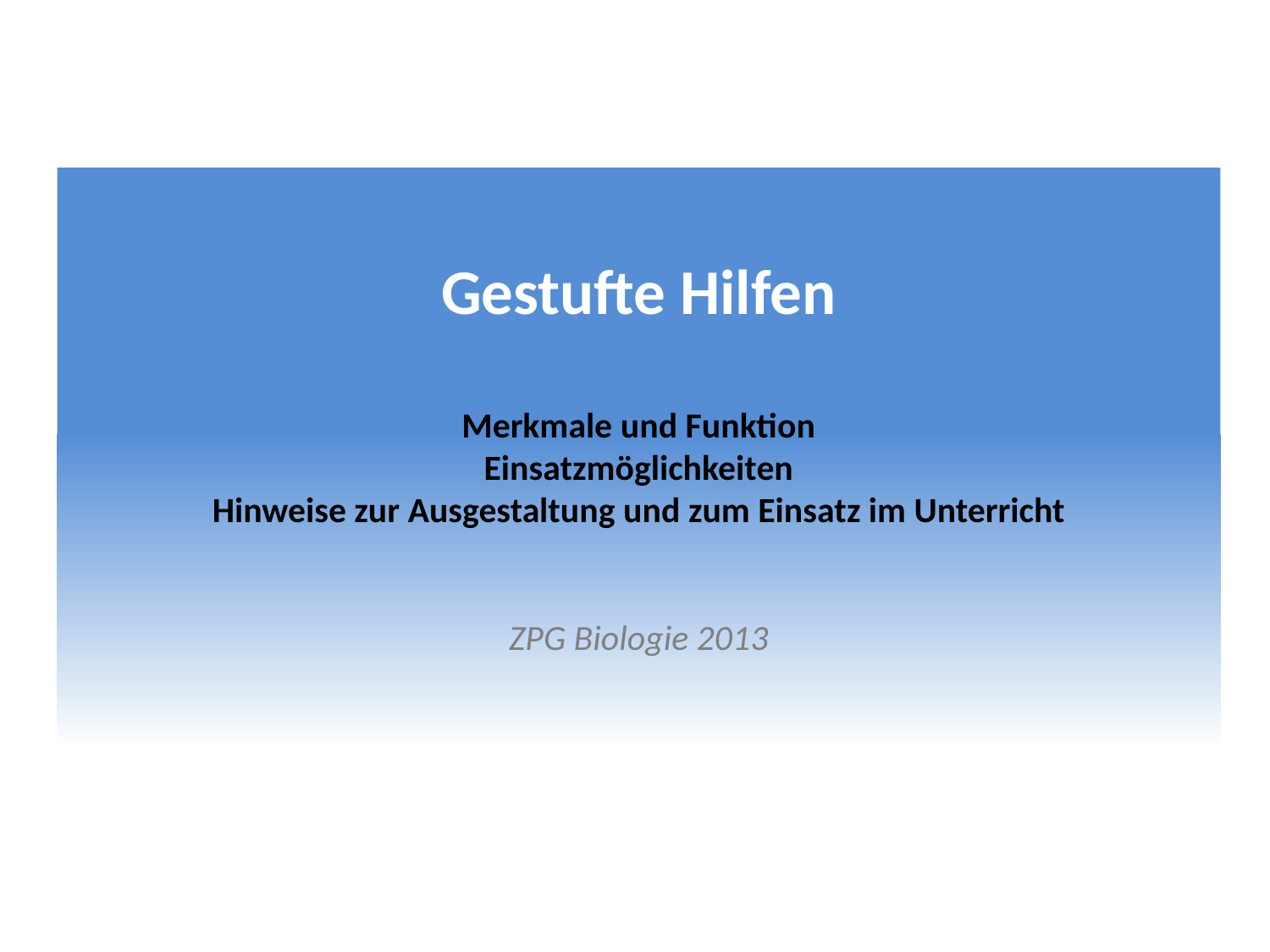

Gestufte Hilfen

Merkmale und Funktion
Einsatzmöglichkeiten
Hinweise zur Ausgestaltung und zum Einsatz im Unterricht

ZPG Biologie 2013